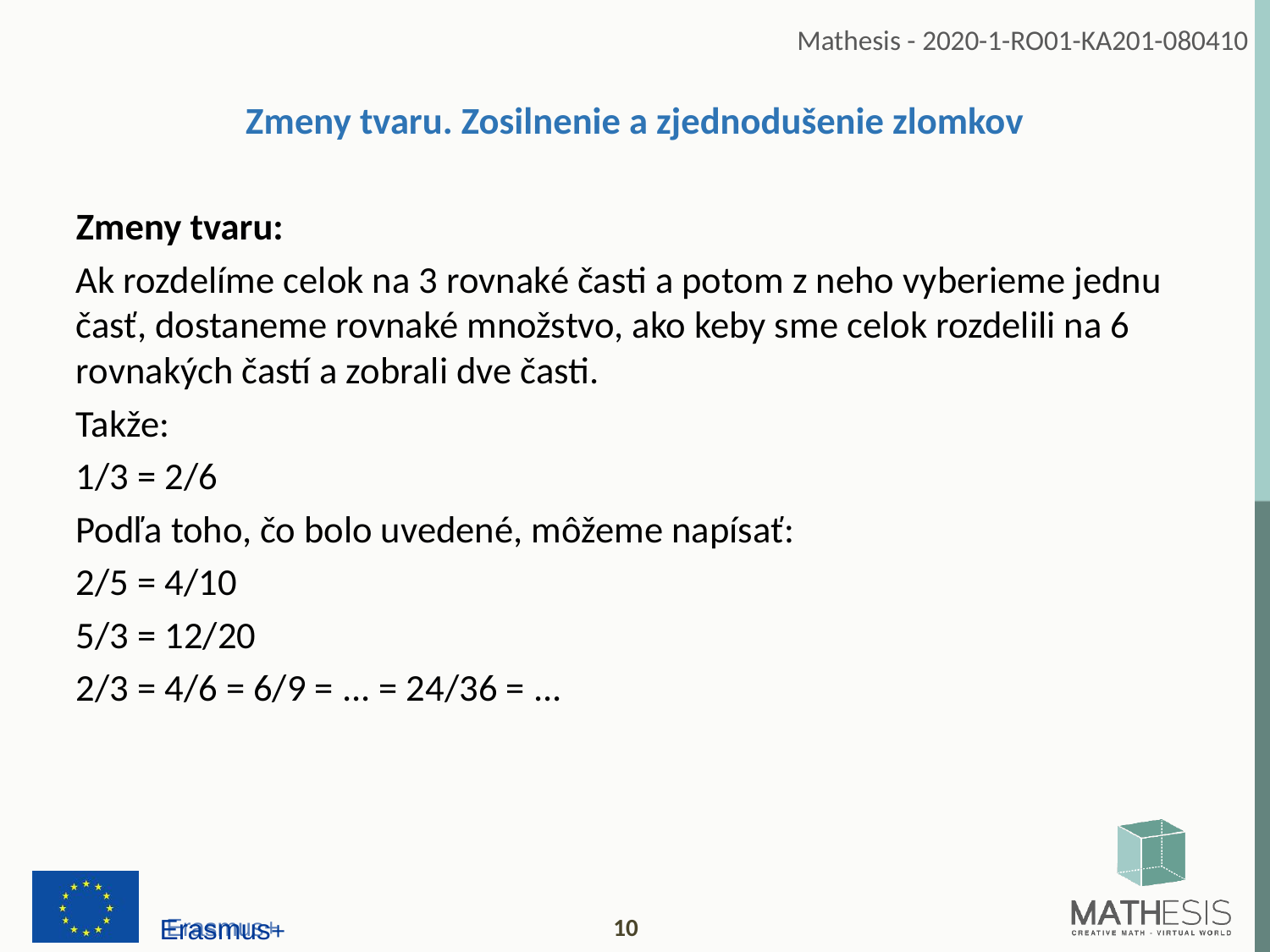

Zmeny tvaru. Zosilnenie a zjednodušenie zlomkov

Zmeny tvaru:
Ak rozdelíme celok na 3 rovnaké časti a potom z neho vyberieme jednu časť, dostaneme rovnaké množstvo, ako keby sme celok rozdelili na 6 rovnakých častí a zobrali dve časti.
Takže:
1/3 = 2/6
Podľa toho, čo bolo uvedené, môžeme napísať:
2/5 = 4/10
5/3 = 12/20
2/3 = 4/6 = 6/9 = ... = 24/36 = ...